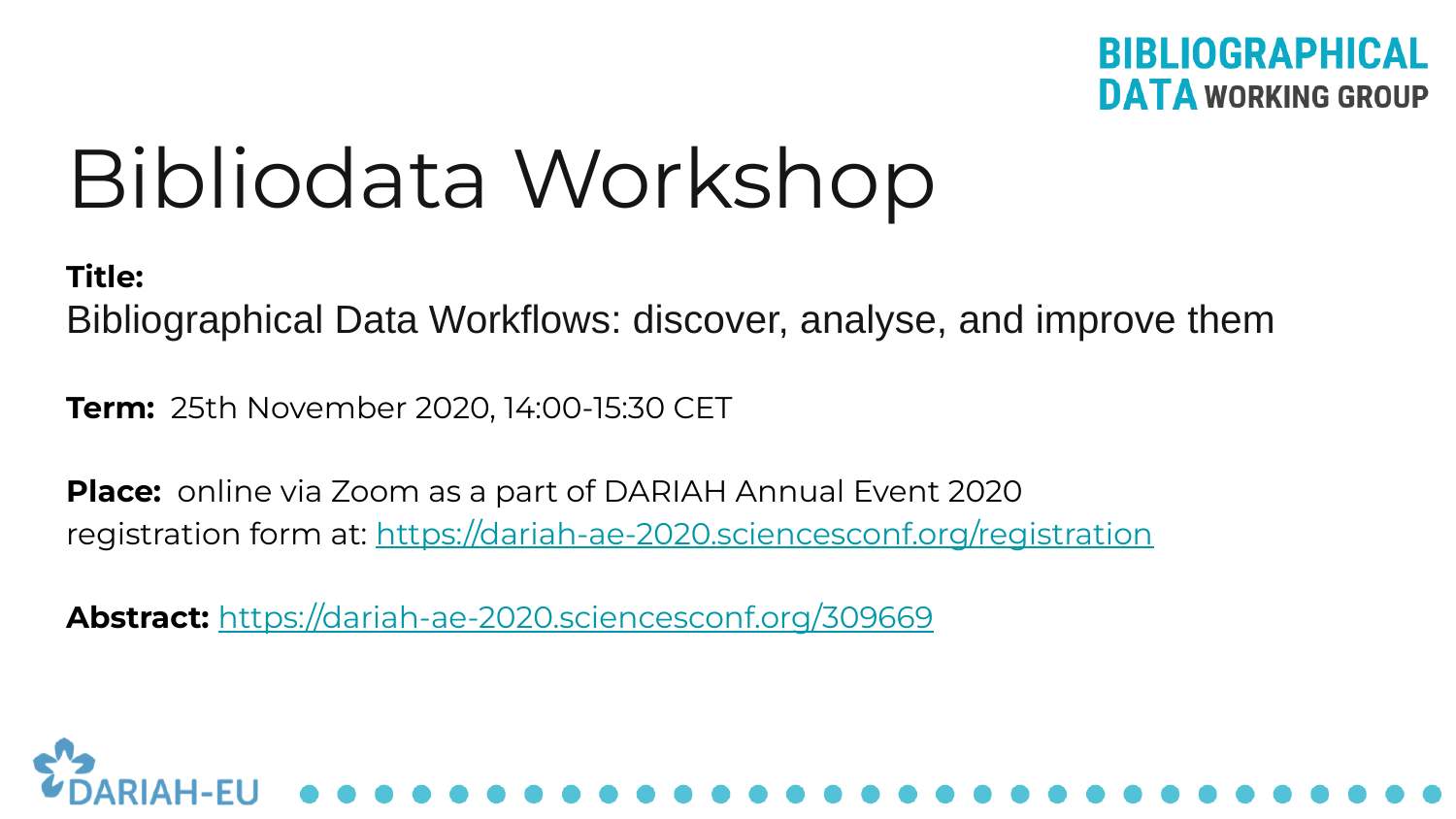

# Bibliodata Workshop

Title:
Bibliographical Data Workflows: discover, analyse, and improve them

Term:  25th November 2020, 14:00-15:30 CET

Place:  online via Zoom as a part of DARIAH Annual Event 2020
registration form at: https://dariah-ae-2020.sciencesconf.org/registration

Abstract: https://dariah-ae-2020.sciencesconf.org/309669